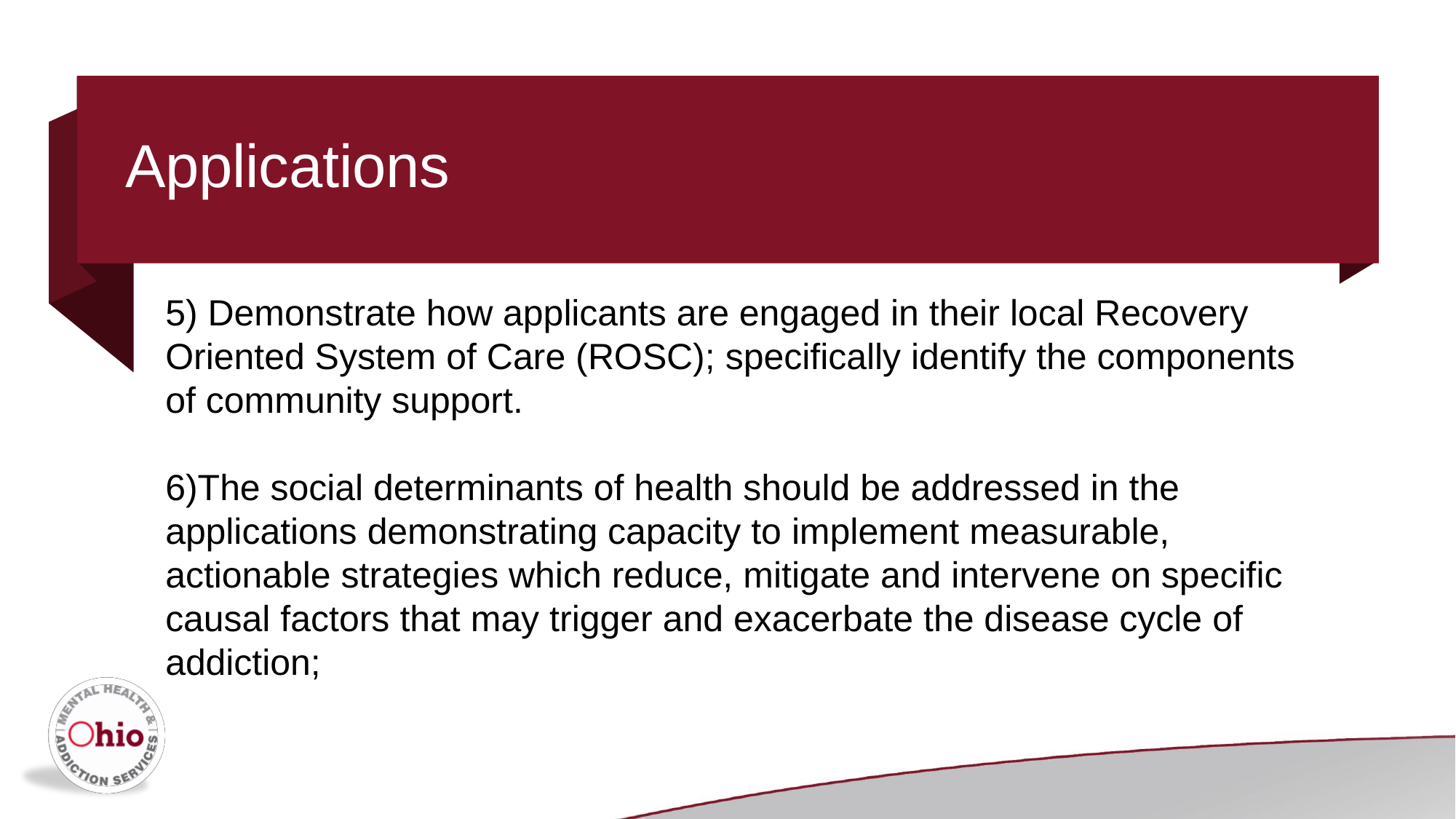

# Applications

5) Demonstrate how applicants are engaged in their local Recovery Oriented System of Care (ROSC); specifically identify the components of community support.

6)The social determinants of health should be addressed in the applications demonstrating capacity to implement measurable, actionable strategies which reduce, mitigate and intervene on specific causal factors that may trigger and exacerbate the disease cycle of addiction;